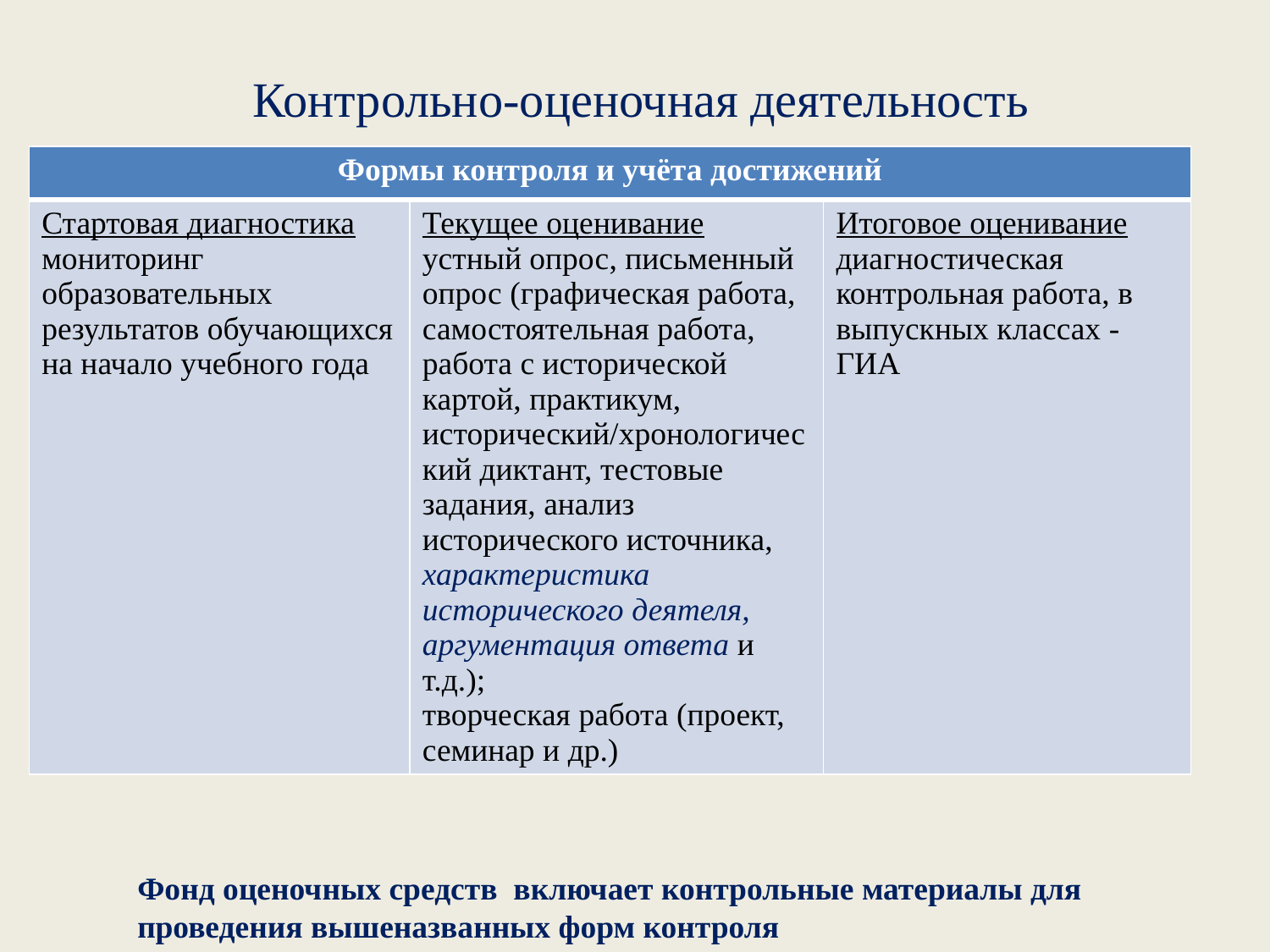

# Контрольно-оценочная деятельность
| Формы контроля и учёта достижений |  |  |
| --- | --- | --- |
| Стартовая диагностика мониторинг образовательных результатов обучающихся на начало учебного года | Текущее оценивание устный опрос, письменный опрос (графическая работа, самостоятельная работа, работа с исторической картой, практикум, исторический/хронологический диктант, тестовые задания, анализ исторического источника, характеристика исторического деятеля, аргументация ответа и т.д.); творческая работа (проект, семинар и др.) | Итоговое оценивание диагностическая контрольная работа, в выпускных классах - ГИА |
Фонд оценочных средств  включает контрольные материалы для проведения вышеназванных форм контроля